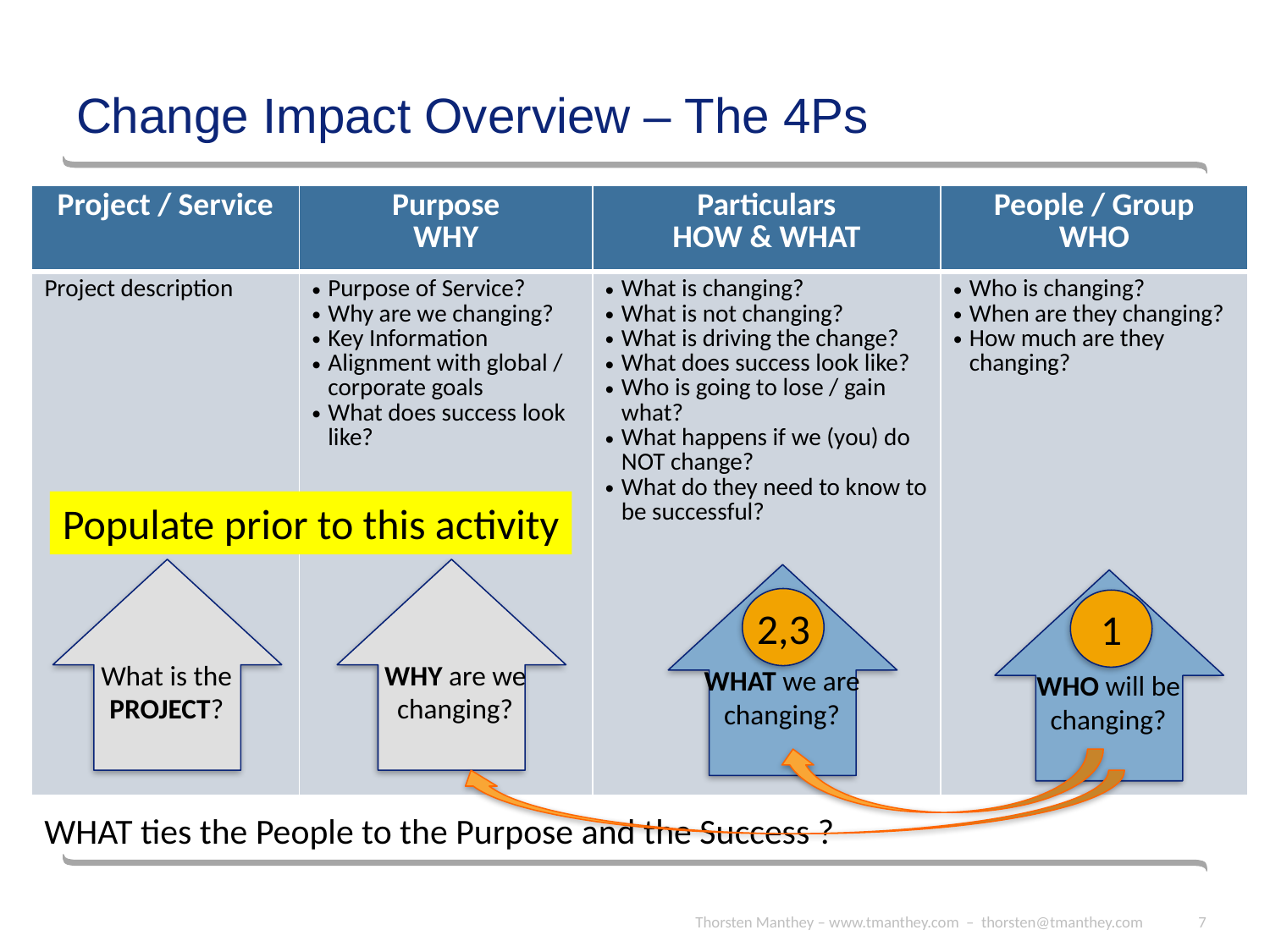

# Change Impact Overview – The 4Ps
| Project / Service | Purpose WHY | Particulars HOW & WHAT | People / Group WHO |
| --- | --- | --- | --- |
| Project description | Purpose of Service? Why are we changing? Key Information Alignment with global / corporate goals What does success look like? | What is changing? What is not changing? What is driving the change? What does success look like? Who is going to lose / gain what? What happens if we (you) do NOT change? What do they need to know to be successful? | Who is changing? When are they changing? How much are they changing? |
Populate prior to this activity

1
2,3
What is the PROJECT?
WHY are we changing?
WHAT we are changing?
WHO will be changing?

WHAT ties the People to the Purpose and the Success ?
Thorsten Manthey – www.tmanthey.com  –  thorsten@tmanthey.com
7